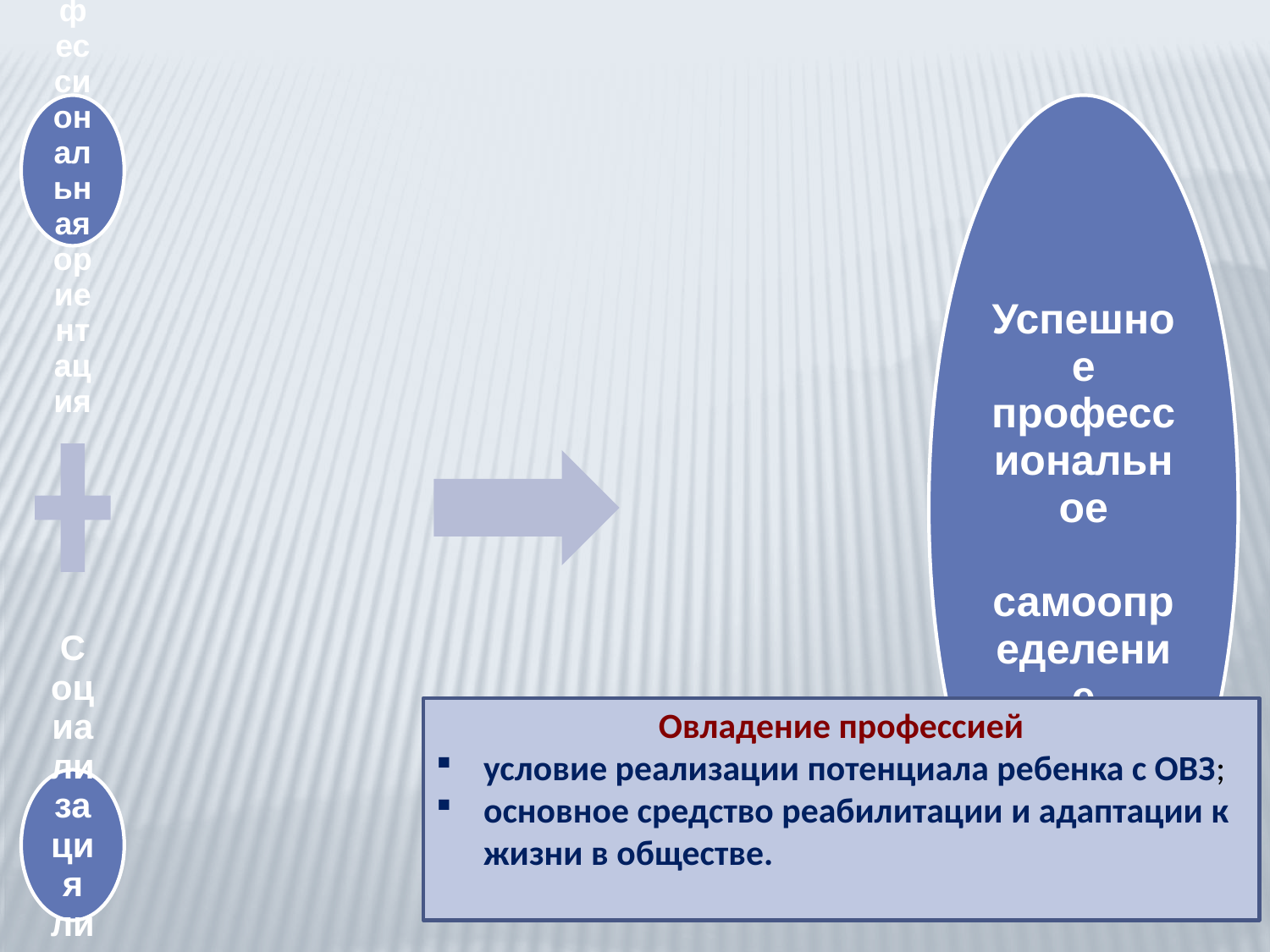

Успешное
профессиональное
 самоопределение
Овладение профессией
условие реализации потенциала ребенка с ОВЗ;
основное средство реабилитации и адаптации к жизни в обществе.